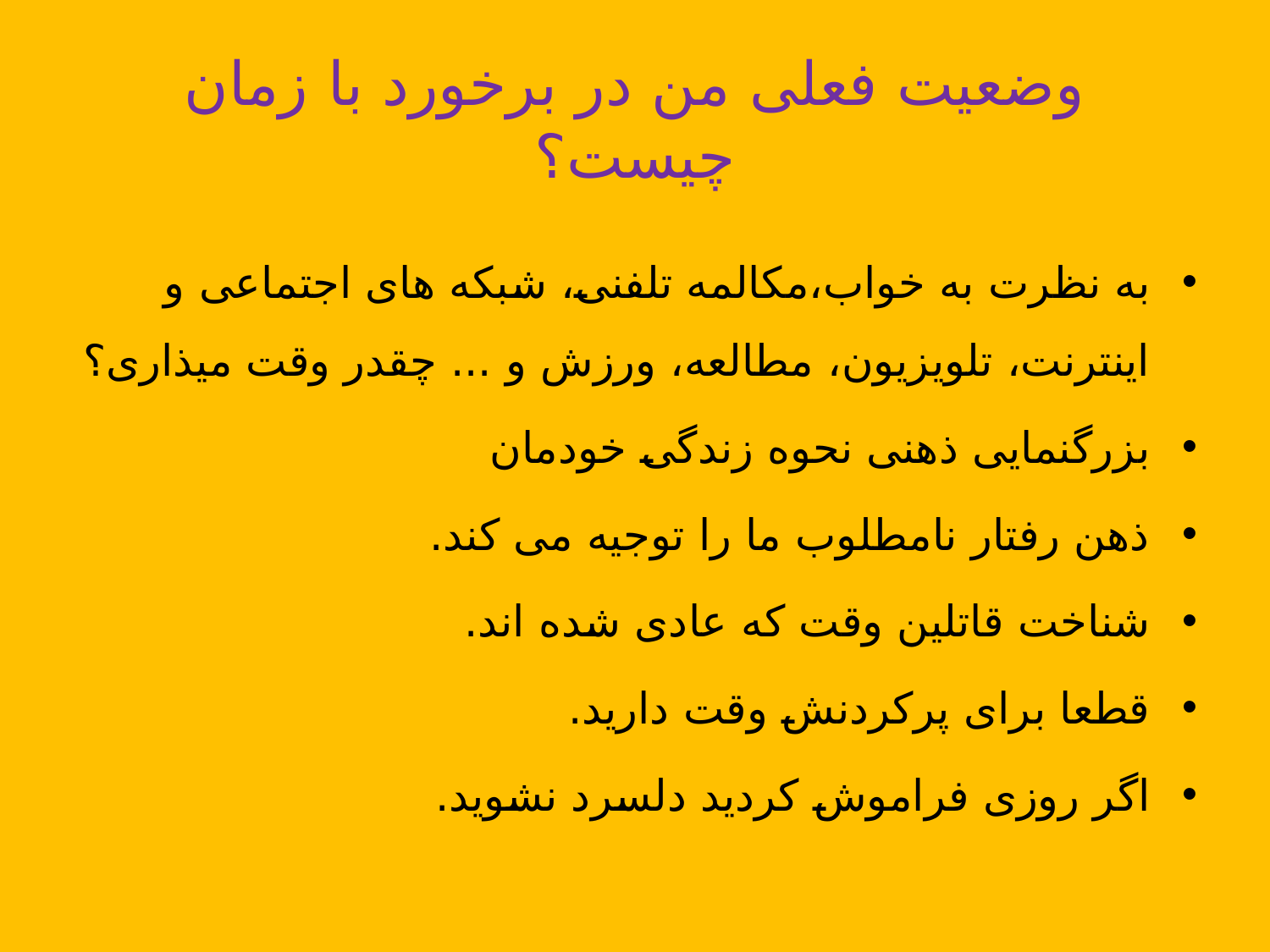

# وضعیت فعلی من در برخورد با زمان چیست؟
به نظرت به خواب،مکالمه تلفنی، شبکه های اجتماعی و اینترنت، تلویزیون، مطالعه، ورزش و ... چقدر وقت میذاری؟
بزرگنمایی ذهنی نحوه زندگی خودمان
ذهن رفتار نامطلوب ما را توجیه می کند.
شناخت قاتلین وقت که عادی شده اند.
قطعا برای پرکردنش وقت دارید.
اگر روزی فراموش کردید دلسرد نشوید.